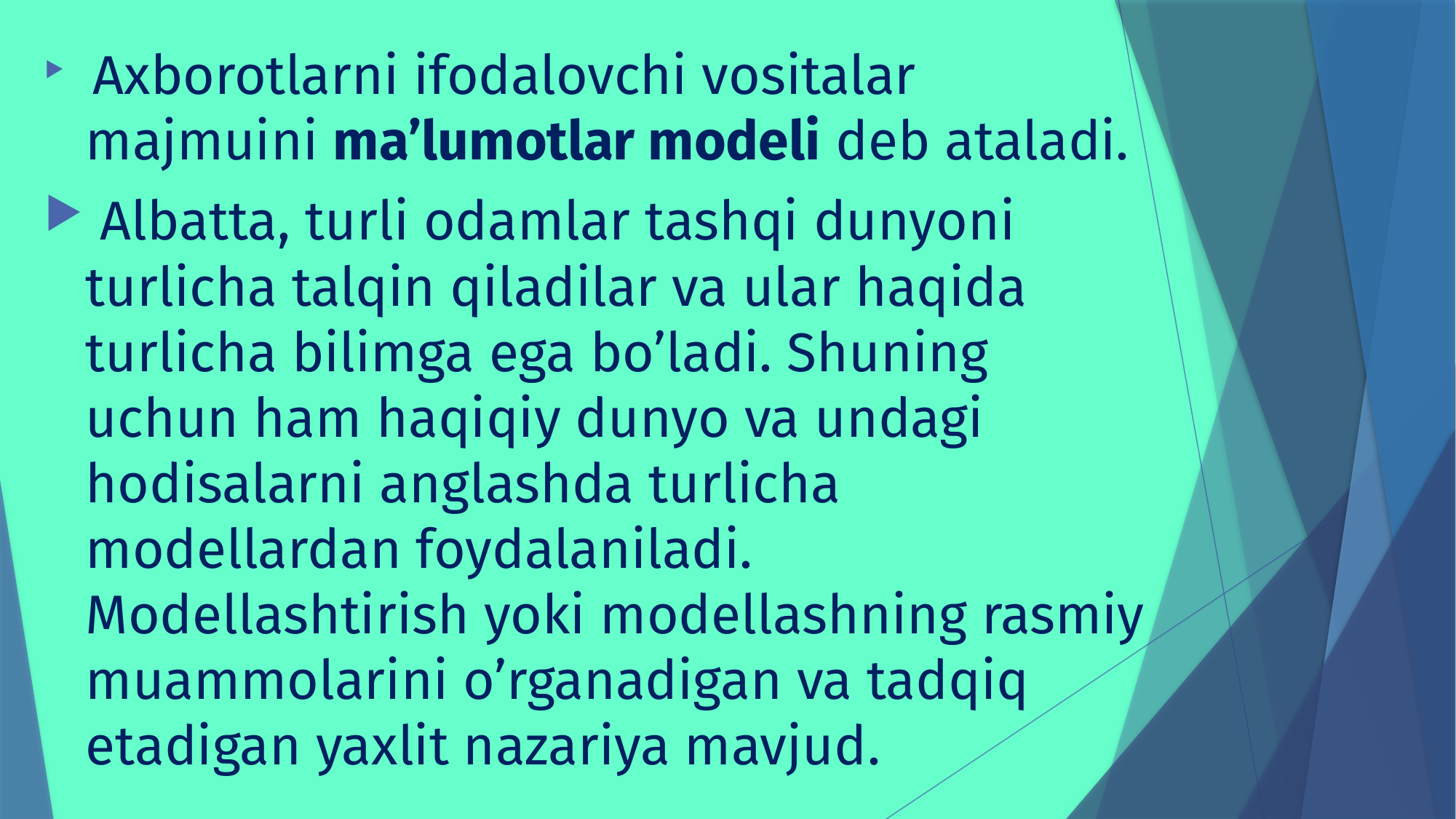

Axborotlarni ifodalovchi vositalar majmuini ma’lumotlar modeli deb ataladi.
 Albatta, turli odamlar tashqi dunyoni turlicha talqin qiladilar va ular haqida turlicha bilimga ega bo’ladi. Shuning uchun ham haqiqiy dunyo va undagi hodisalarni anglashda turlicha modellardan foydalaniladi. Modellashtirish yoki modellashning rasmiy muammolarini o’rganadigan va tadqiq etadigan yaxlit nazariya mavjud.